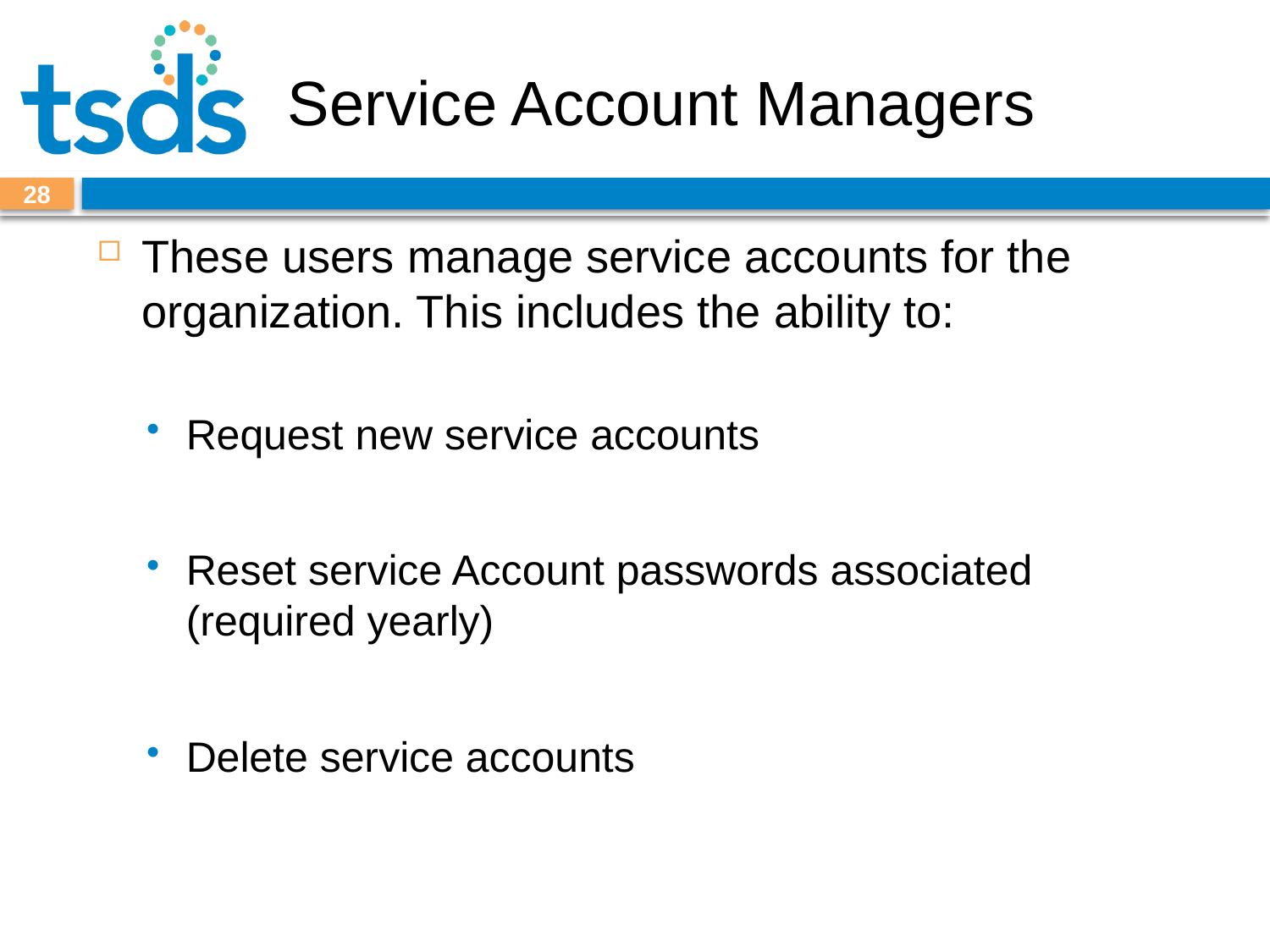

# Service Account Managers
28
These users manage service accounts for the organization. This includes the ability to:

Request new service accounts

Reset service Account passwords associated (required yearly)

Delete service accounts